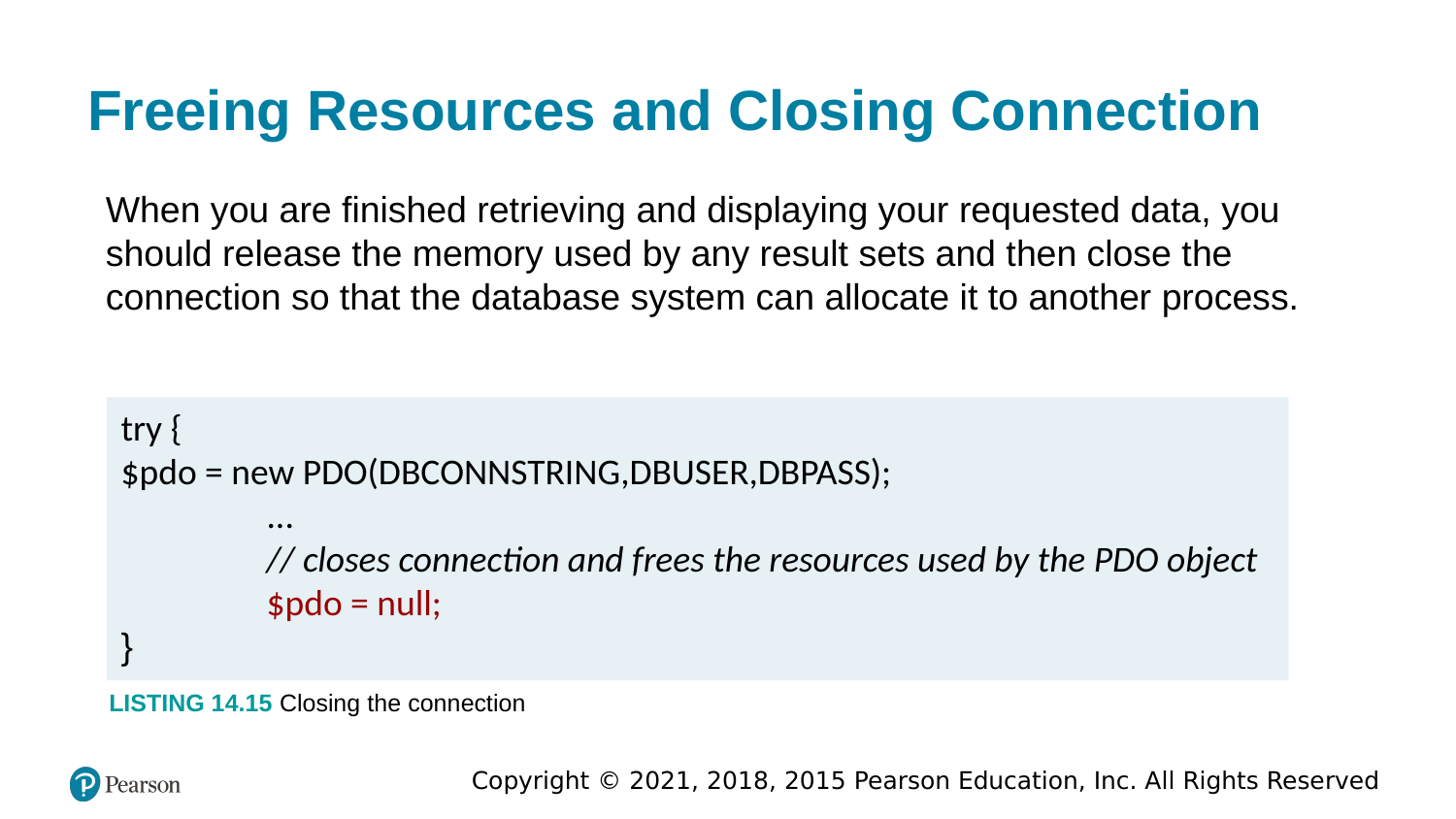

# Freeing Resources and Closing Connection
When you are finished retrieving and displaying your requested data, you should release the memory used by any result sets and then close the connection so that the database system can allocate it to another process.
try {
$pdo = new PDO(DBCONNSTRING,DBUSER,DBPASS);
	...
	// closes connection and frees the resources used by the PDO object
	$pdo = null;
}
LISTING 14.15 Closing the connection